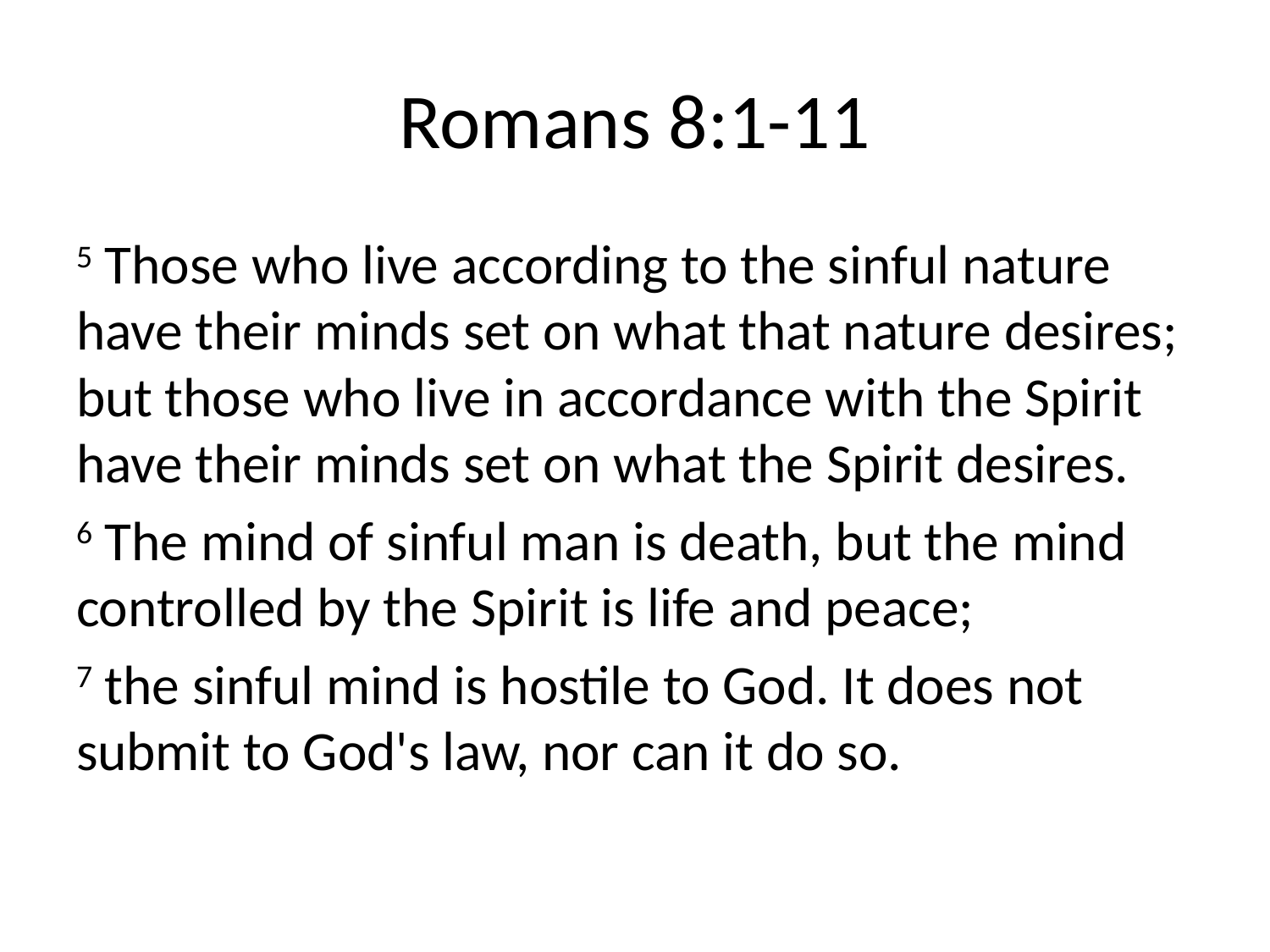

# Romans 8:1-11
5 Those who live according to the sinful nature have their minds set on what that nature desires; but those who live in accordance with the Spirit have their minds set on what the Spirit desires.
6 The mind of sinful man is death, but the mind controlled by the Spirit is life and peace;
7 the sinful mind is hostile to God. It does not submit to God's law, nor can it do so.